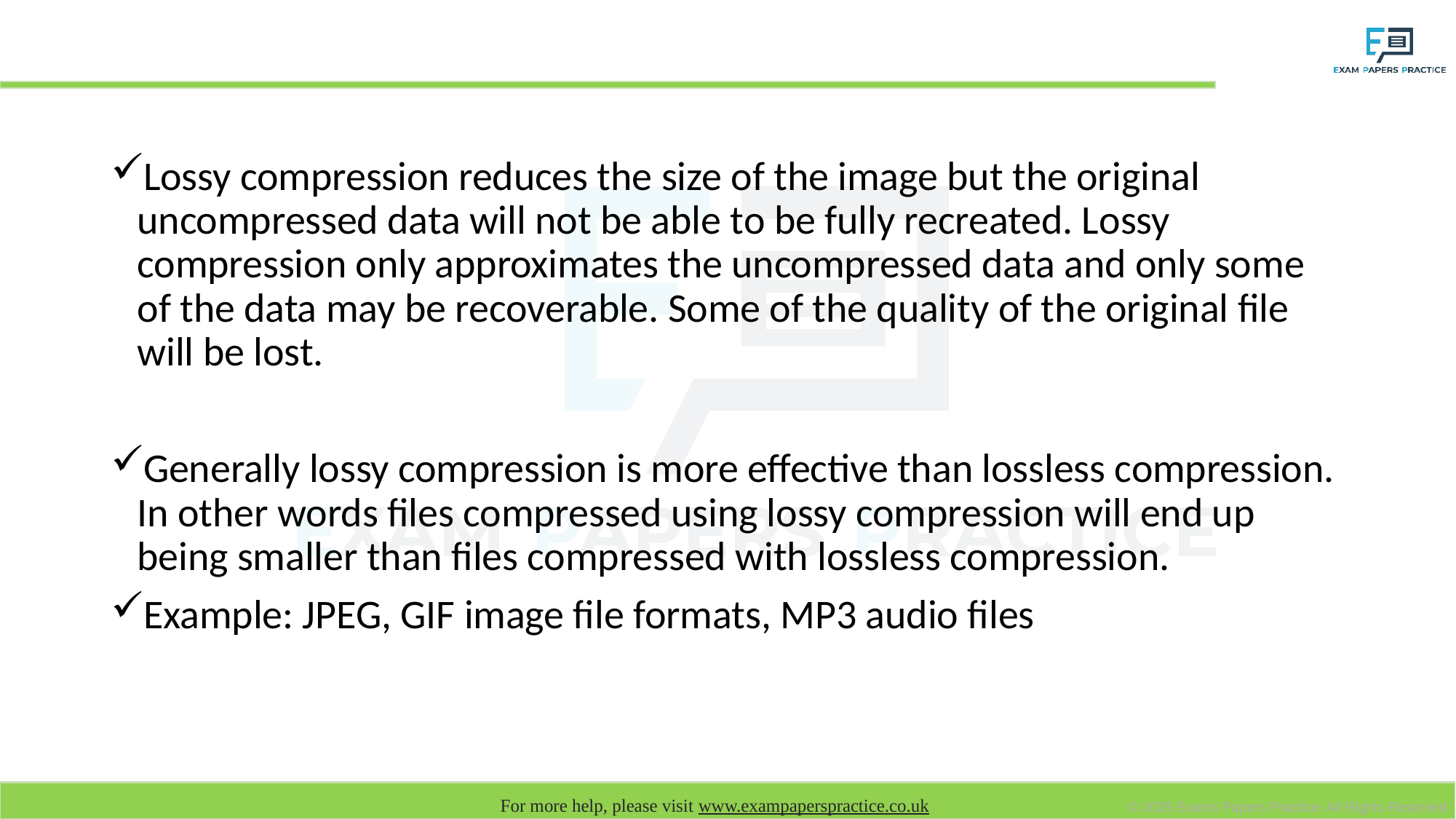

# Lossy compression
Lossy compression reduces the size of the image but the original uncompressed data will not be able to be fully recreated. Lossy compression only approximates the uncompressed data and only some of the data may be recoverable. Some of the quality of the original file will be lost.

Generally lossy compression is more effective than lossless compression. In other words files compressed using lossy compression will end up being smaller than files compressed with lossless compression.
Example: JPEG, GIF image file formats, MP3 audio files